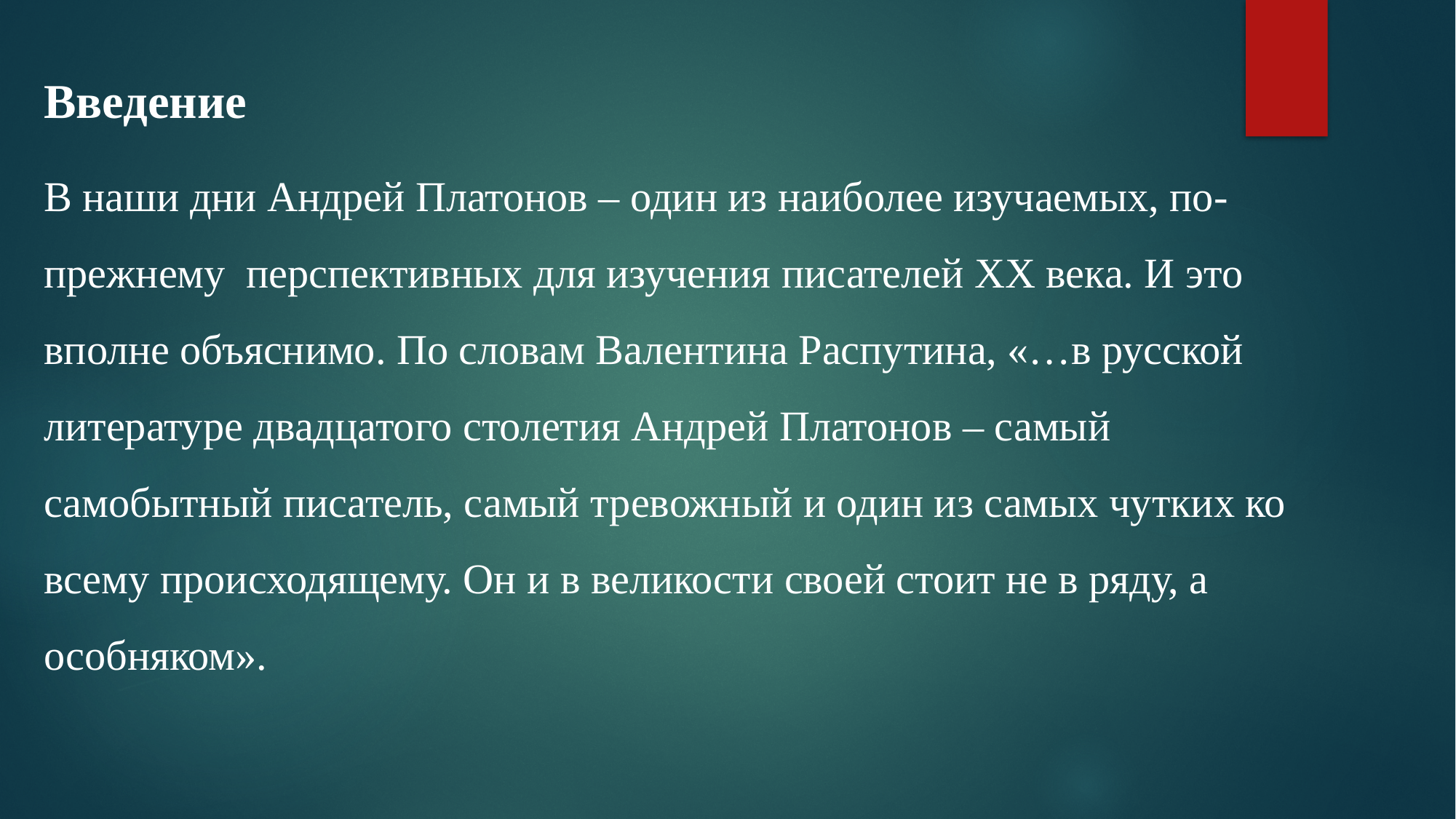

Введение
В наши дни Андрей Платонов – один из наиболее изучаемых, по-прежнему  перспективных для изучения писателей ХХ века. И это вполне объяснимо. По словам Валентина Распутина, «…в русской литературе двадцатого столетия Андрей Платонов – самый самобытный писатель, самый тревожный и один из самых чутких ко всему происходящему. Он и в великости своей стоит не в ряду, а особняком».